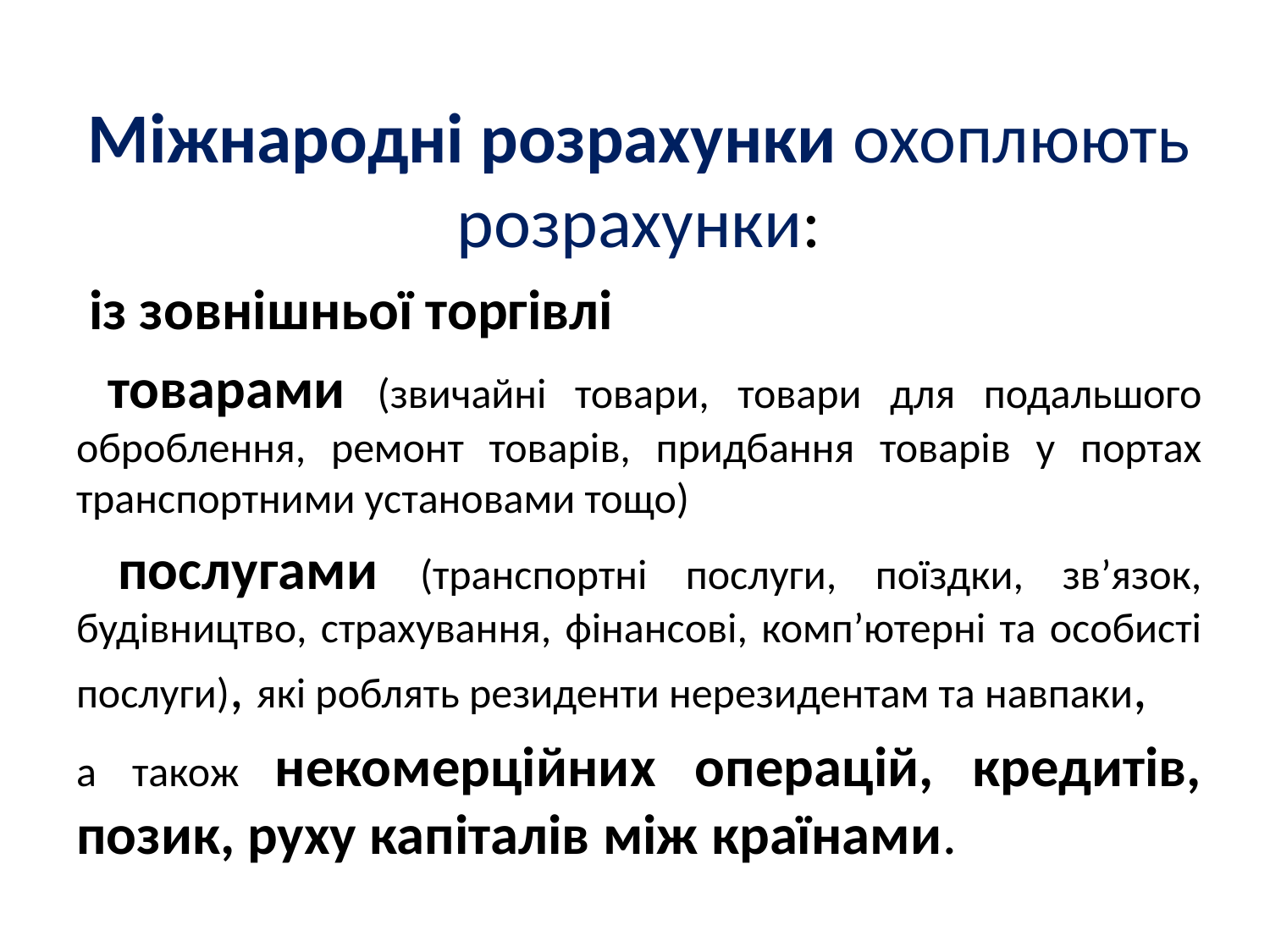

Міжнародні розрахунки охоплюють розрахунки:
 із зовнішньої торгівлі
 товарами (звичайні товари, товари для подальшого оброблення, ремонт товарів, придбання товарів у портах транспортними установами тощо)
 послугами (транспортні послуги, поїздки, зв’язок, будівництво, страхування, фінансові, комп’ютерні та особисті послуги), які роблять резиденти нерезидентам та навпаки,
а також некомерційних операцій, кредитів, позик, руху капіталів між країнами.